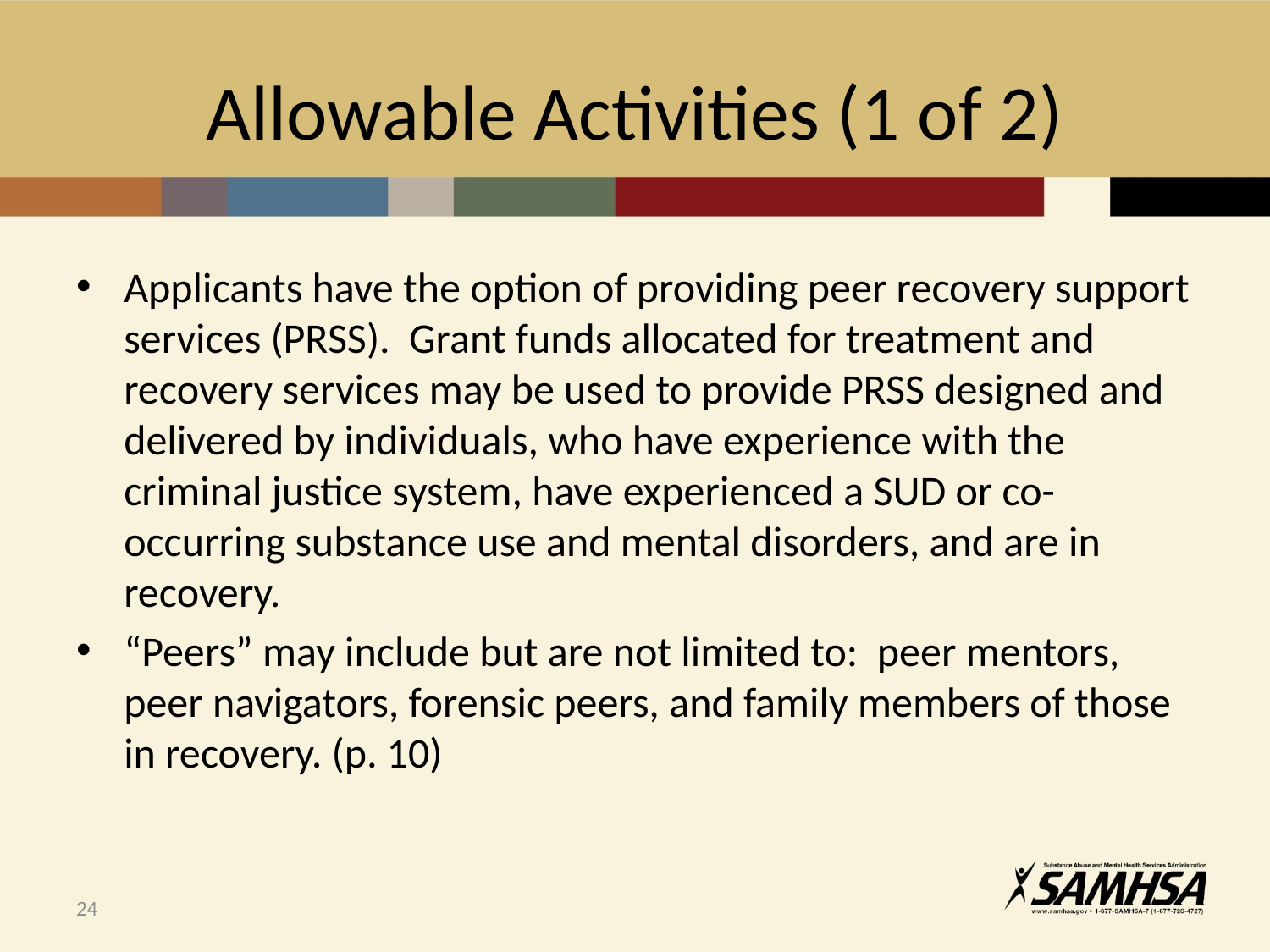

# Allowable Activities (1 of 2)
Applicants have the option of providing peer recovery support services (PRSS).  Grant funds allocated for treatment and recovery services may be used to provide PRSS designed and delivered by individuals, who have experience with the criminal justice system, have experienced a SUD or co-occurring substance use and mental disorders, and are in recovery.
“Peers” may include but are not limited to:  peer mentors, peer navigators, forensic peers, and family members of those in recovery. (p. 10)
24